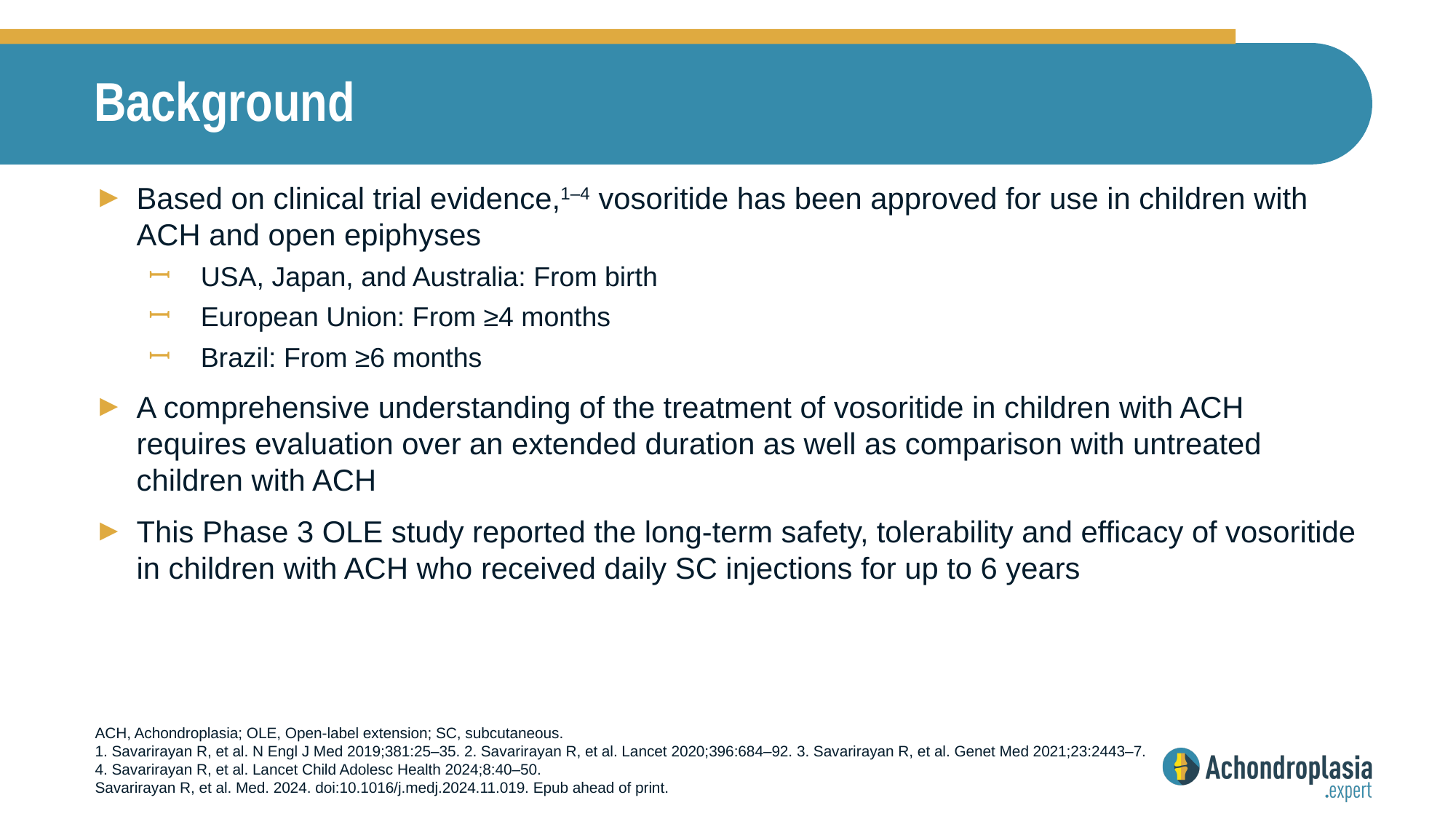

# Background
Based on clinical trial evidence,1–4 vosoritide has been approved for use in children with ACH and open epiphyses
USA, Japan, and Australia: From birth
European Union: From ≥4 months
Brazil: From ≥6 months
A comprehensive understanding of the treatment of vosoritide in children with ACH requires evaluation over an extended duration as well as comparison with untreated
children with ACH
This Phase 3 OLE study reported the long-term safety, tolerability and efficacy of vosoritide in children with ACH who received daily SC injections for up to 6 years
ACH, Achondroplasia; OLE, Open-label extension; SC, subcutaneous.
1. Savarirayan R, et al. N Engl J Med 2019;381:25–35. 2. Savarirayan R, et al. Lancet 2020;396:684–92. 3. Savarirayan R, et al. Genet Med 2021;23:2443–7. 4. Savarirayan R, et al. Lancet Child Adolesc Health 2024;8:40–50.
Savarirayan R, et al. Med. 2024. doi:10.1016/j.medj.2024.11.019. Epub ahead of print.